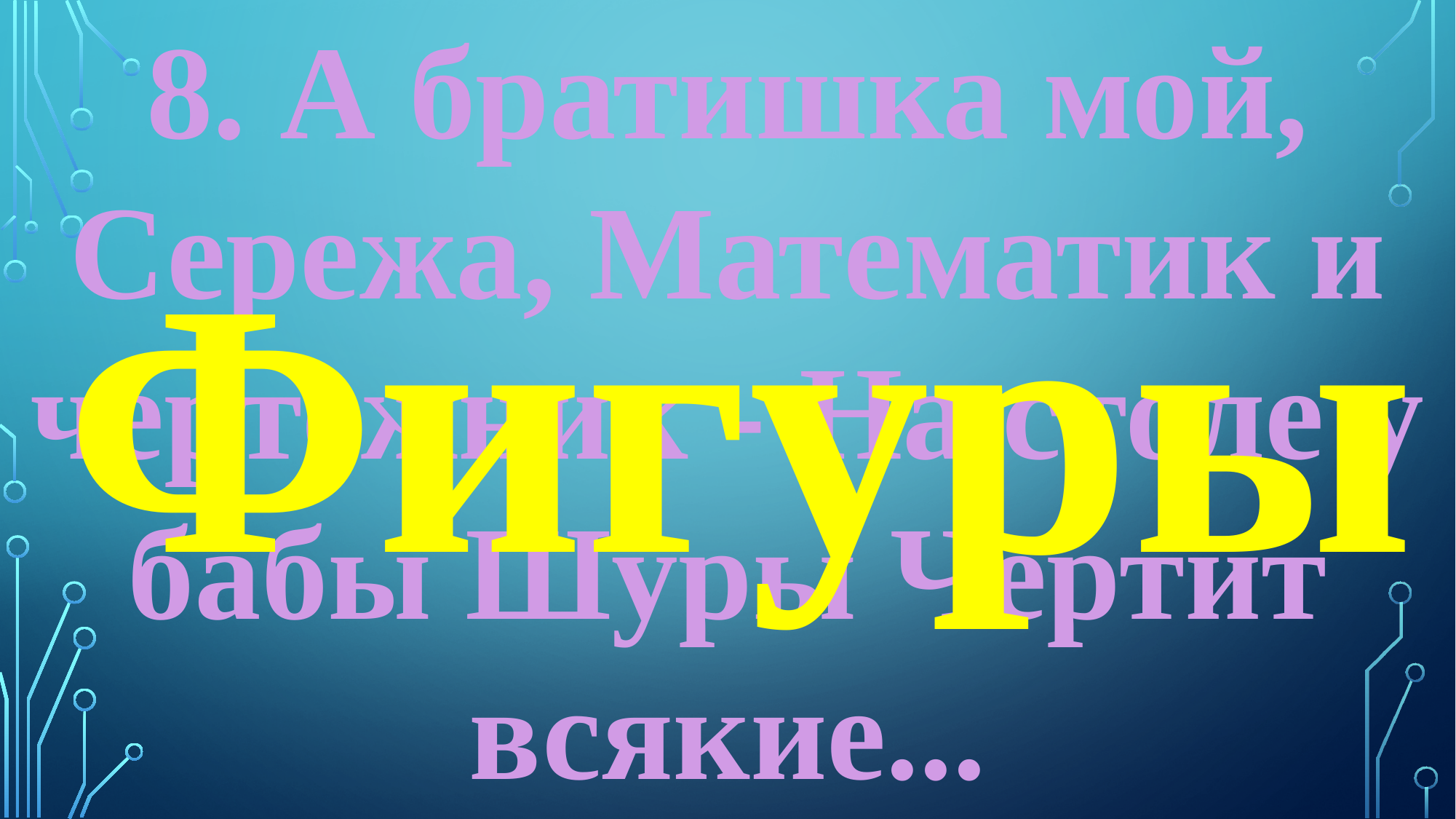

8. А братишка мой, Сережа, Математик и чертежник - На столе у бабы Шуры Чертит всякие...
Фигуры